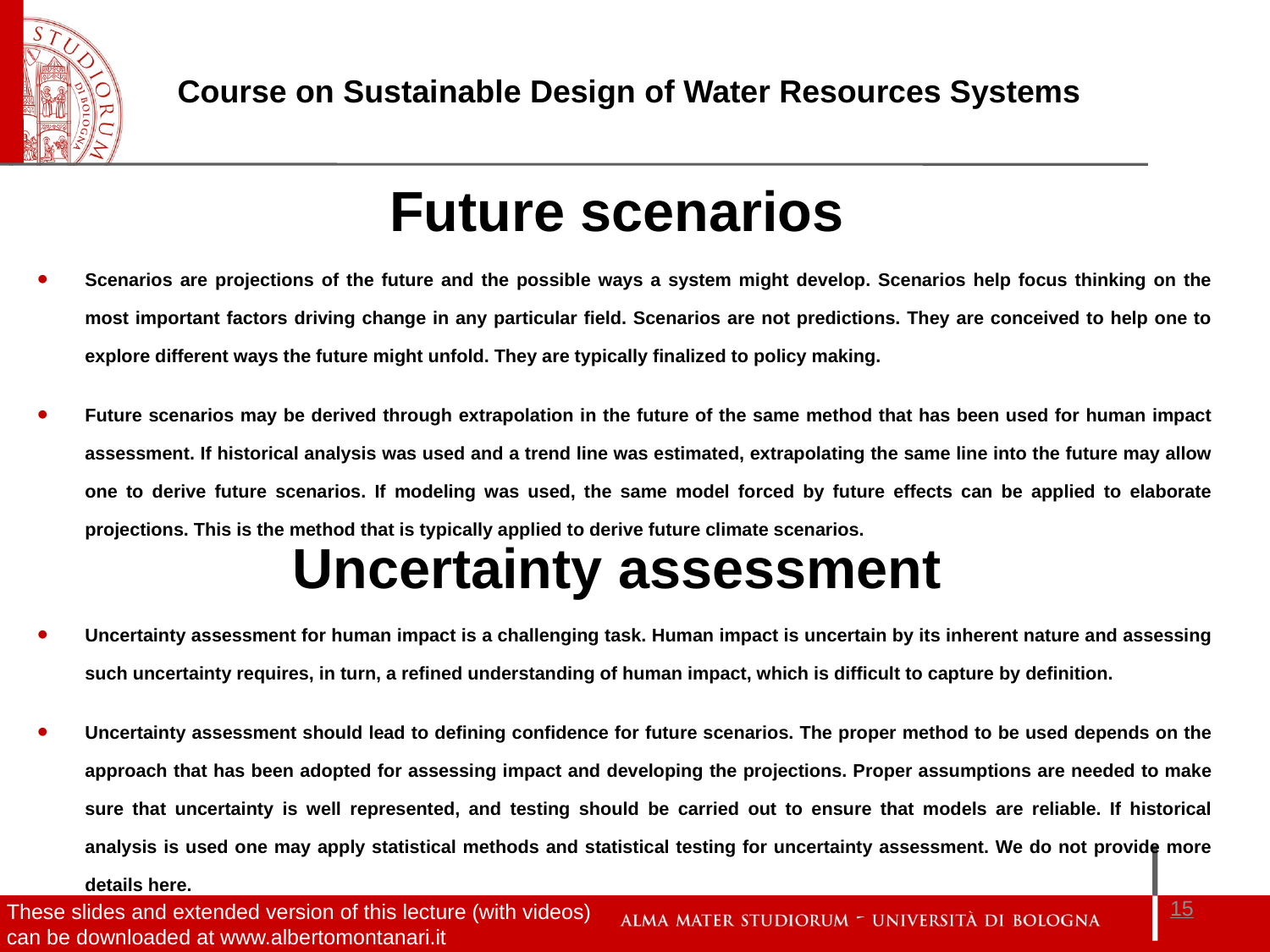

Future scenarios
Scenarios are projections of the future and the possible ways a system might develop. Scenarios help focus thinking on the most important factors driving change in any particular field. Scenarios are not predictions. They are conceived to help one to explore different ways the future might unfold. They are typically finalized to policy making.
Future scenarios may be derived through extrapolation in the future of the same method that has been used for human impact assessment. If historical analysis was used and a trend line was estimated, extrapolating the same line into the future may allow one to derive future scenarios. If modeling was used, the same model forced by future effects can be applied to elaborate projections. This is the method that is typically applied to derive future climate scenarios.
Uncertainty assessment
Uncertainty assessment for human impact is a challenging task. Human impact is uncertain by its inherent nature and assessing such uncertainty requires, in turn, a refined understanding of human impact, which is difficult to capture by definition.
Uncertainty assessment should lead to defining confidence for future scenarios. The proper method to be used depends on the approach that has been adopted for assessing impact and developing the projections. Proper assumptions are needed to make sure that uncertainty is well represented, and testing should be carried out to ensure that models are reliable. If historical analysis is used one may apply statistical methods and statistical testing for uncertainty assessment. We do not provide more details here.
15